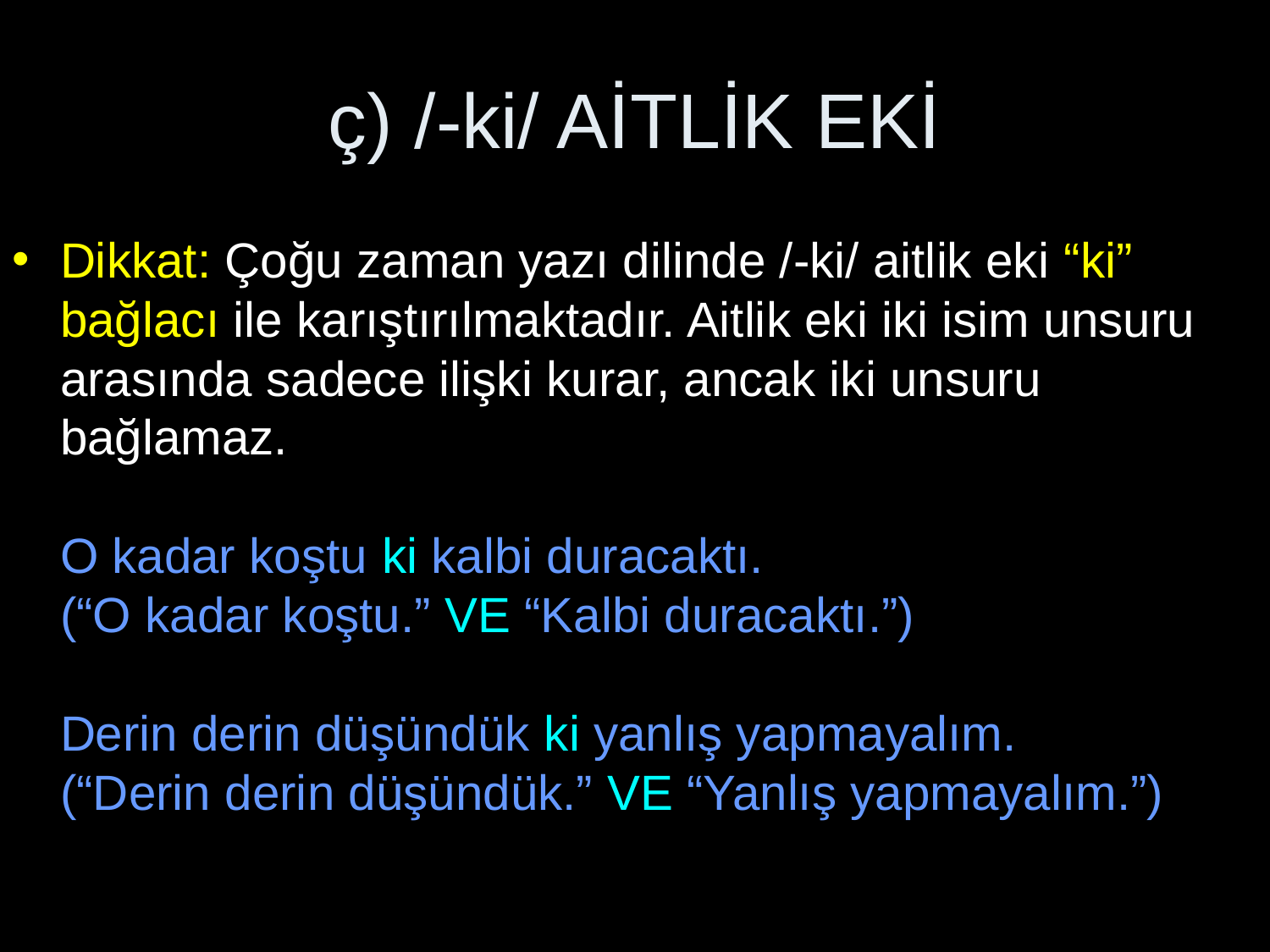

# ç) /-ki/ AİTLİK EKİ
Dikkat: Çoğu zaman yazı dilinde /-ki/ aitlik eki “ki” bağlacı ile karıştırılmaktadır. Aitlik eki iki isim unsuru arasında sadece ilişki kurar, ancak iki unsuru bağlamaz.
O kadar koştu ki kalbi duracaktı.
(“O kadar koştu.” VE “Kalbi duracaktı.”)
Derin derin düşündük ki yanlış yapmayalım.
(“Derin derin düşündük.” VE “Yanlış yapmayalım.”)